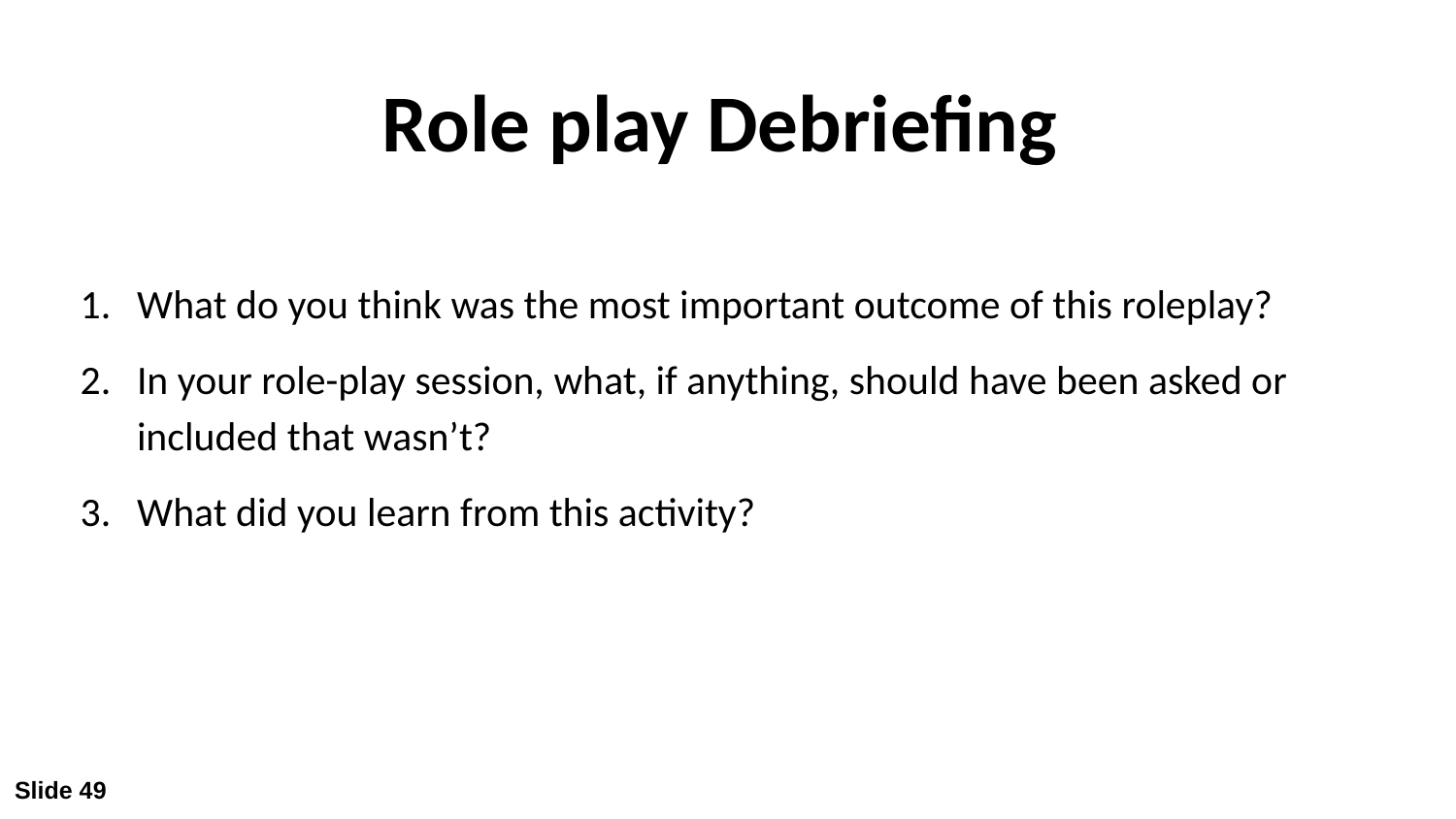

# Role play Debriefing
What do you think was the most important outcome of this roleplay?
In your role-play session, what, if anything, should have been asked or included that wasn’t?
What did you learn from this activity?
Slide 49